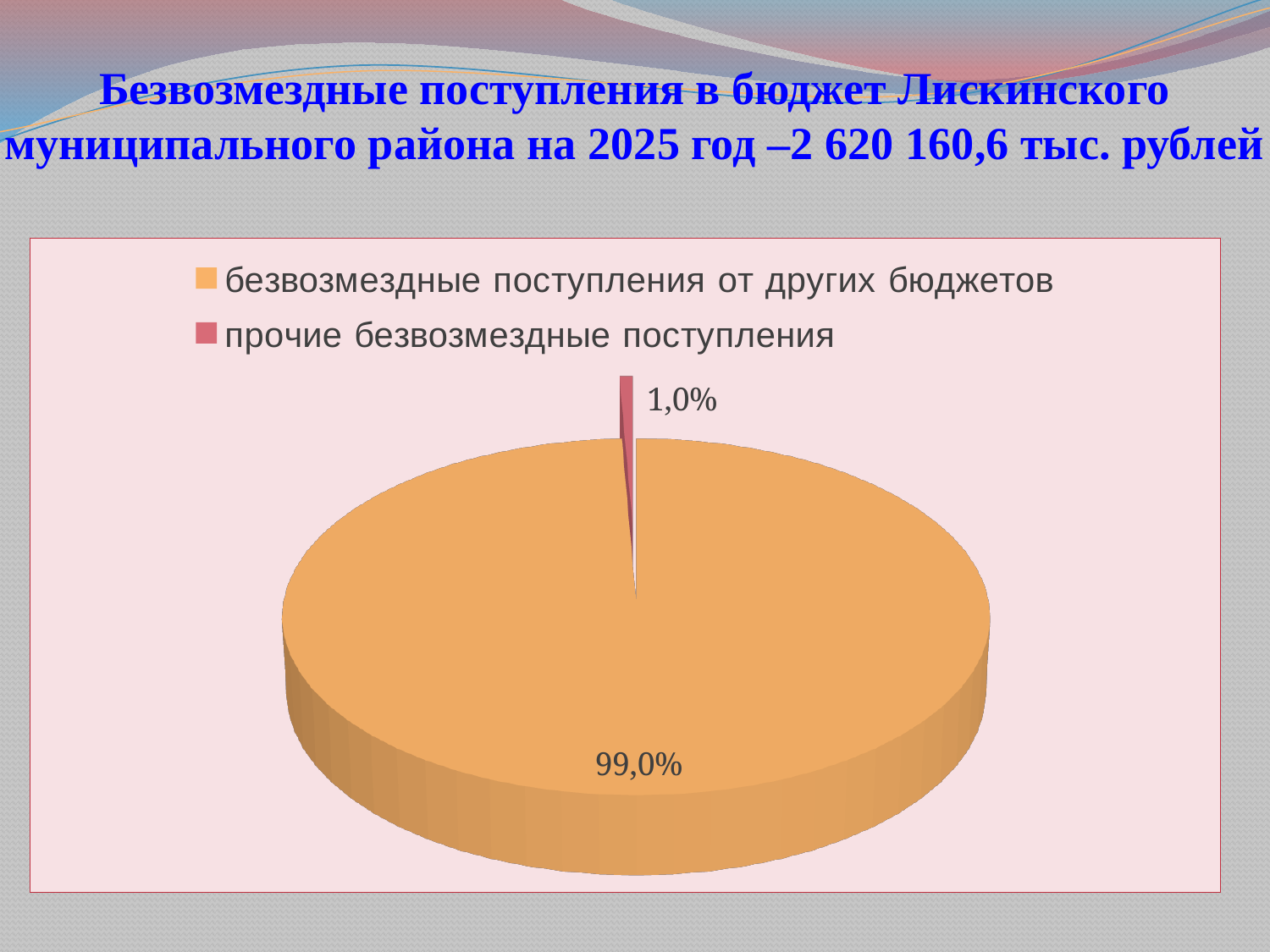

# Безвозмездные поступления в бюджет Лискинского муниципального района на 2025 год –2 620 160,6 тыс. рублей

[unsupported chart]